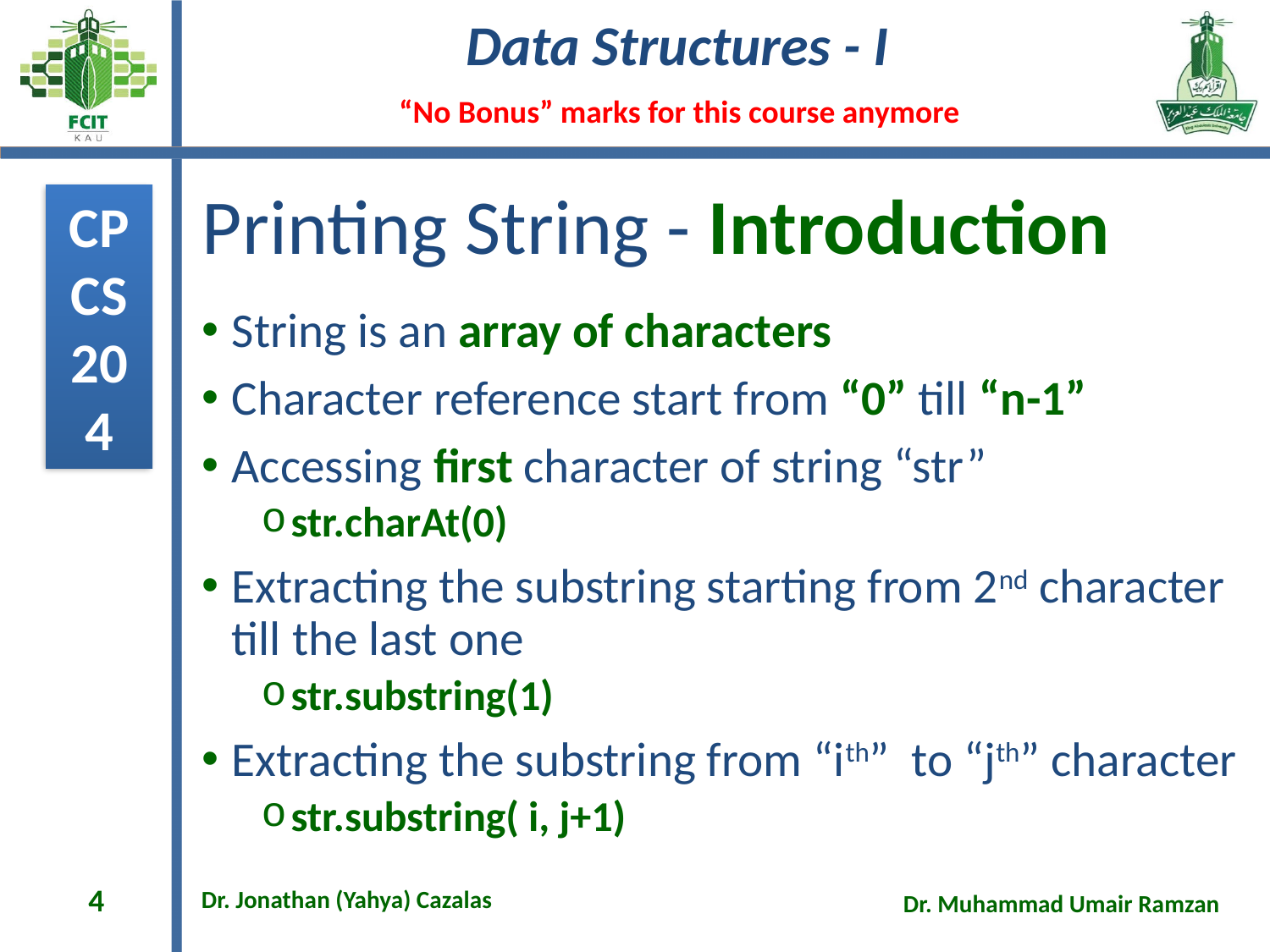

# Printing String - Introduction
String is an array of characters
Character reference start from “0” till “n-1”
Accessing first character of string “str”
str.charAt(0)
Extracting the substring starting from 2nd character till the last one
str.substring(1)
Extracting the substring from “ith”  to “jth” character
str.substring( i, j+1)

4